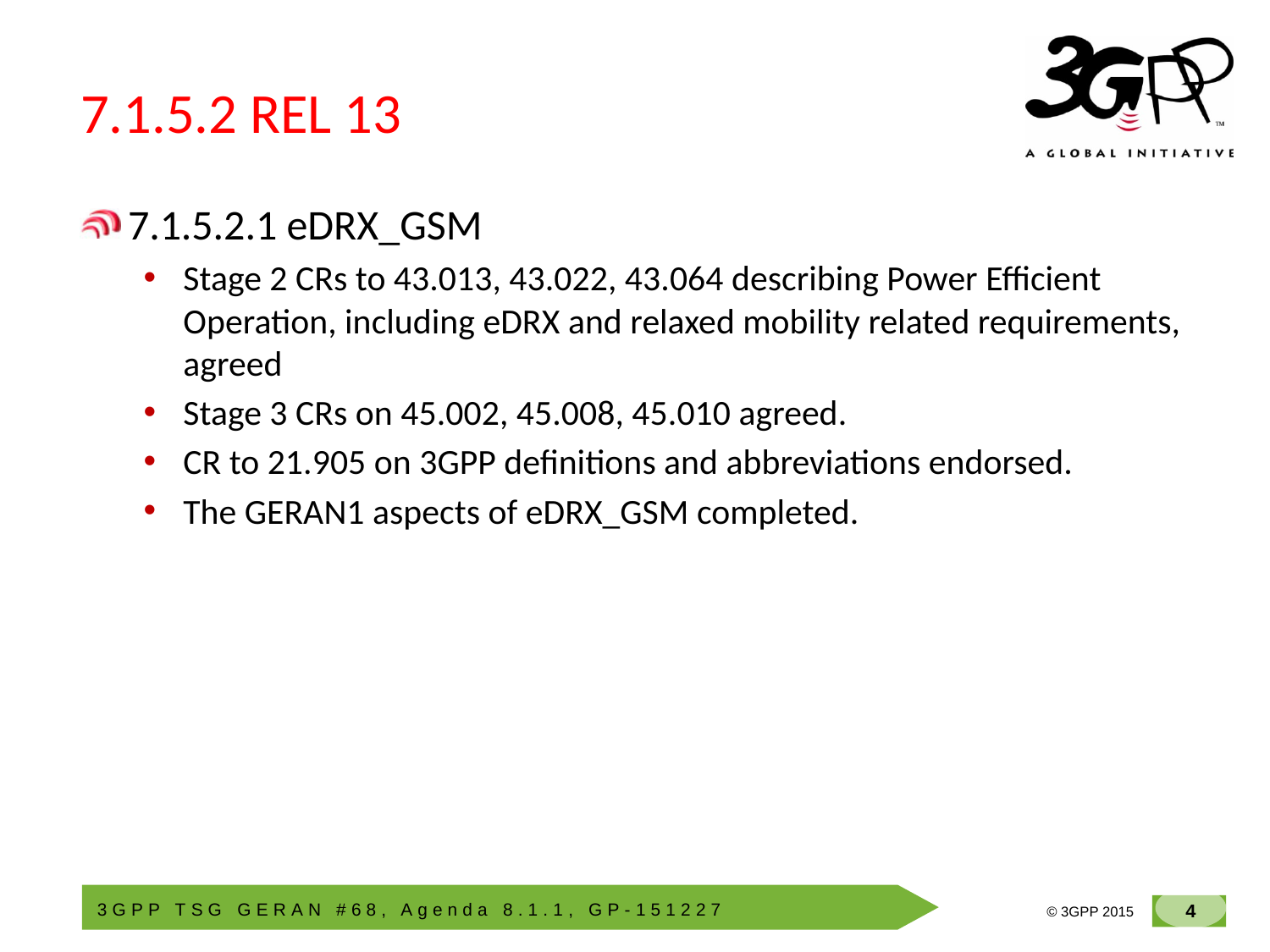

# 7.1.5.2 REL 13
7.1.5.2.1 eDRX_GSM
Stage 2 CRs to 43.013, 43.022, 43.064 describing Power Efficient Operation, including eDRX and relaxed mobility related requirements, agreed
Stage 3 CRs on 45.002, 45.008, 45.010 agreed.
CR to 21.905 on 3GPP definitions and abbreviations endorsed.
The GERAN1 aspects of eDRX_GSM completed.